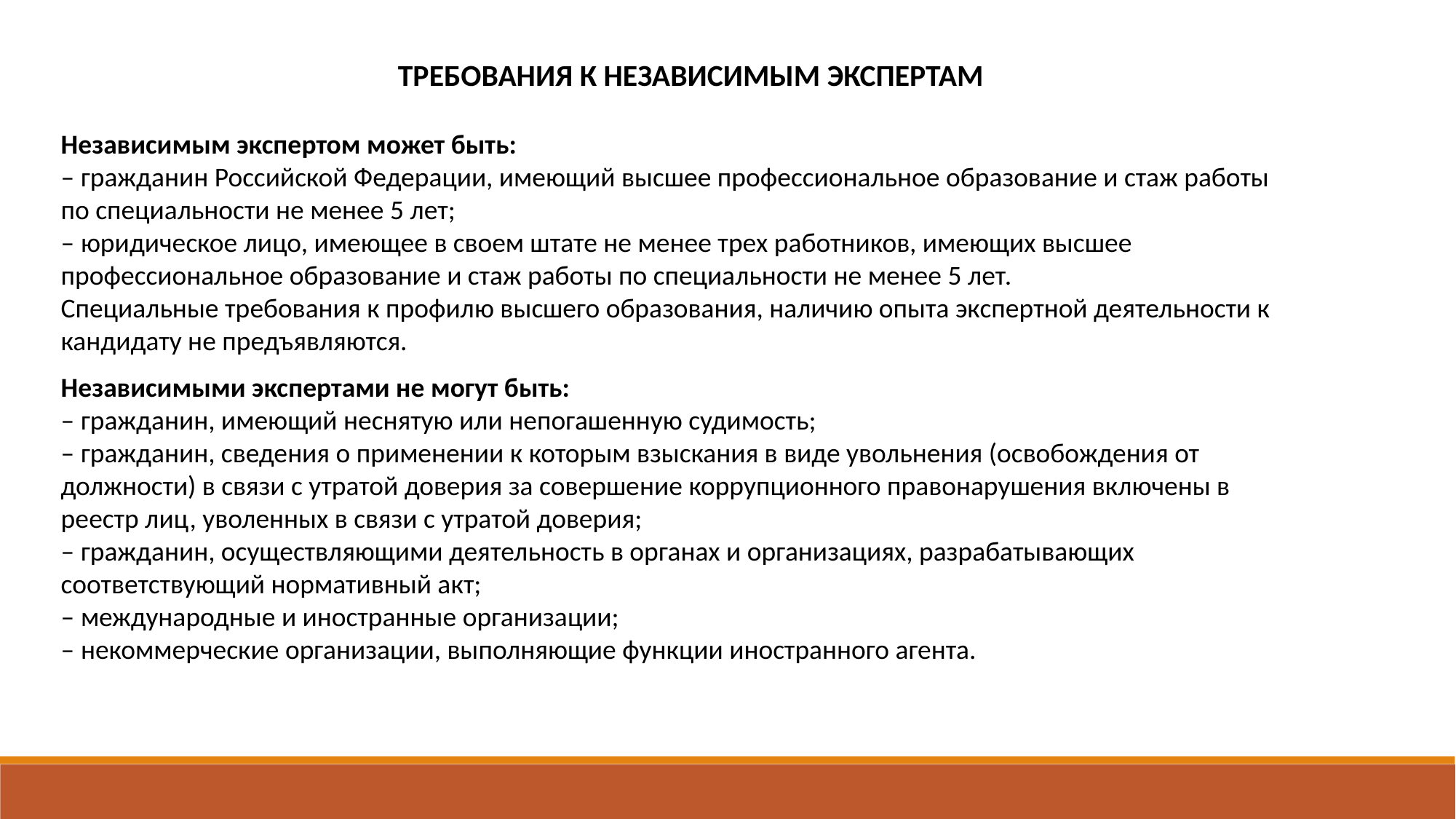

ТРЕБОВАНИЯ К НЕЗАВИСИМЫМ ЭКСПЕРТАМ
Независимым экспертом может быть:
– гражданин Российской Федерации, имеющий высшее профессиональное образование и стаж работы по специальности не менее 5 лет;
– юридическое лицо, имеющее в своем штате не менее трех работников, имеющих высшее профессиональное образование и стаж работы по специальности не менее 5 лет.
Специальные требования к профилю высшего образования, наличию опыта экспертной деятельности к кандидату не предъявляются.
Независимыми экспертами не могут быть:
– гражданин, имеющий неснятую или непогашенную судимость;
– гражданин, сведения о применении к которым взыскания в виде увольнения (освобождения от должности) в связи с утратой доверия за совершение коррупционного правонарушения включены в реестр лиц, уволенных в связи с утратой доверия;
– гражданин, осуществляющими деятельность в органах и организациях, разрабатывающих соответствующий нормативный акт;
– международные и иностранные организации;
– некоммерческие организации, выполняющие функции иностранного агента.